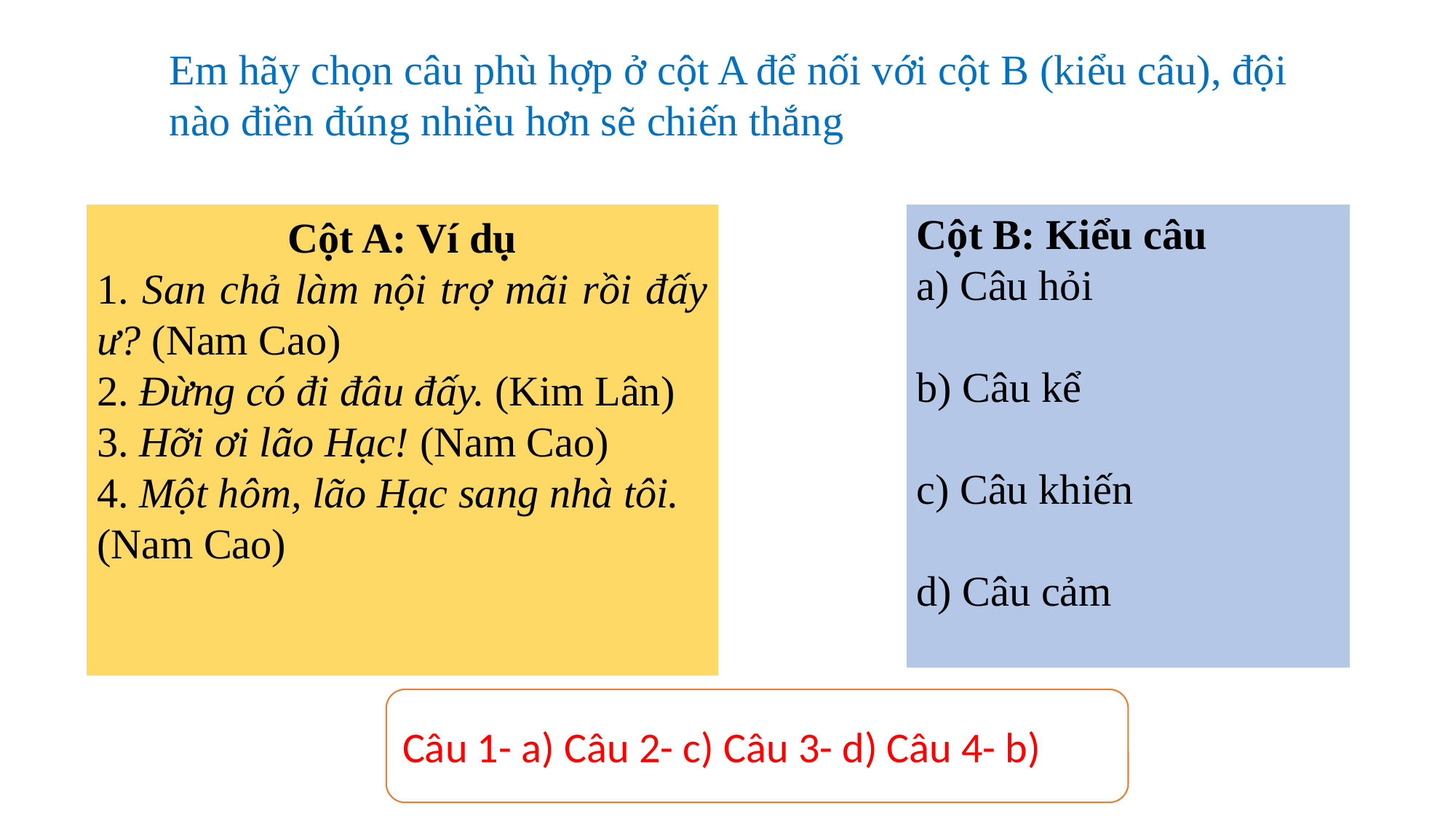

Em hãy chọn câu phù hợp ở cột A để nối với cột B (kiểu câu), đội nào điền đúng nhiều hơn sẽ chiến thắng
Cột A: Ví dụ
1. San chả làm nội trợ mãi rồi đấy ư? (Nam Cao)
2. Đừng có đi đâu đấy. (Kim Lân)
3. Hỡi ơi lão Hạc! (Nam Cao)
4. Một hôm, lão Hạc sang nhà tôi. (Nam Cao)

Cột B: Kiểu câu
a) Câu hỏi

b) Câu kể

c) Câu khiến

d) Câu cảm

Câu 1- a) Câu 2- c) Câu 3- d) Câu 4- b)